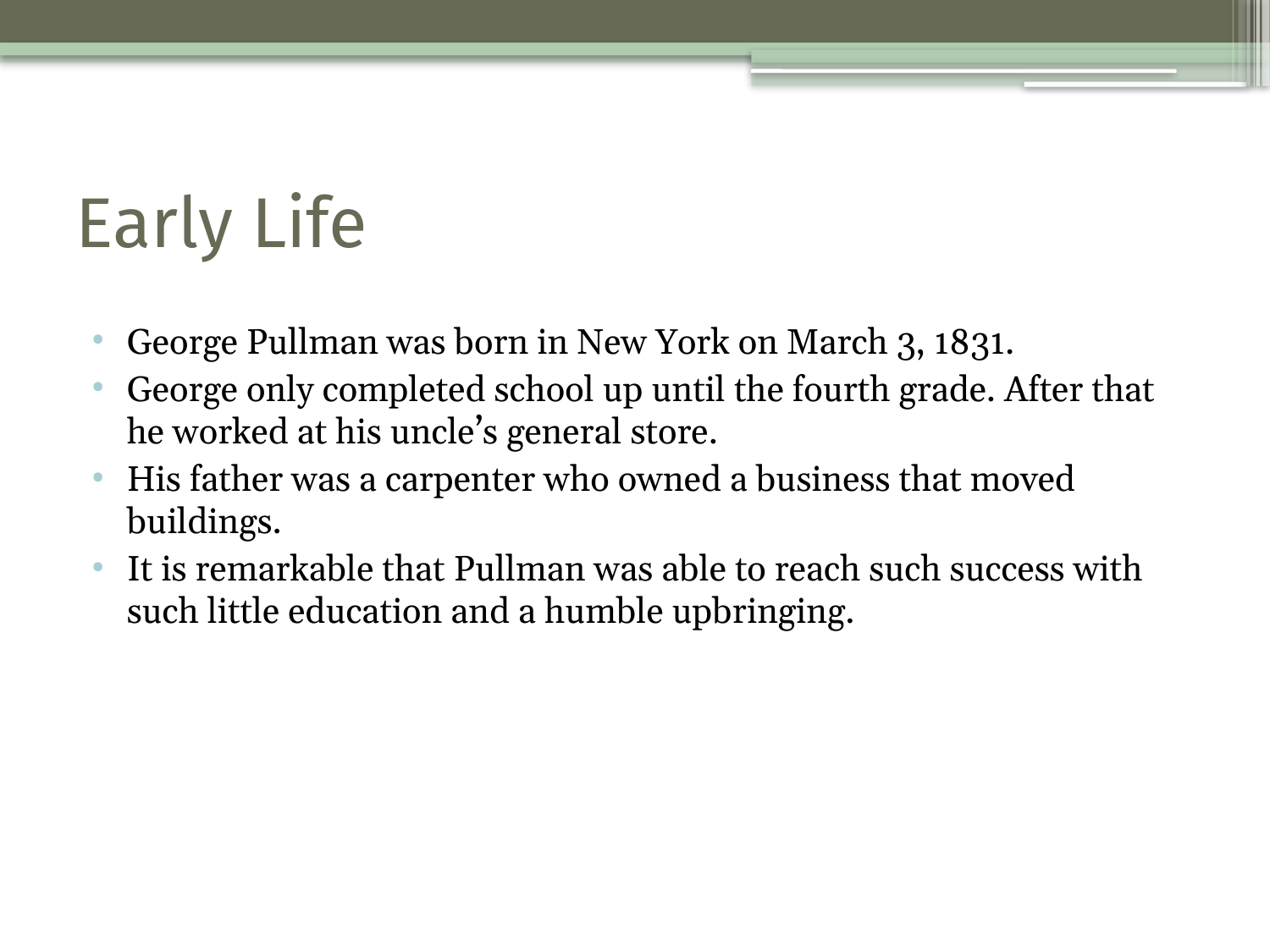

# Early Life
George Pullman was born in New York on March 3, 1831.
George only completed school up until the fourth grade. After that he worked at his uncle’s general store.
His father was a carpenter who owned a business that moved buildings.
It is remarkable that Pullman was able to reach such success with such little education and a humble upbringing.